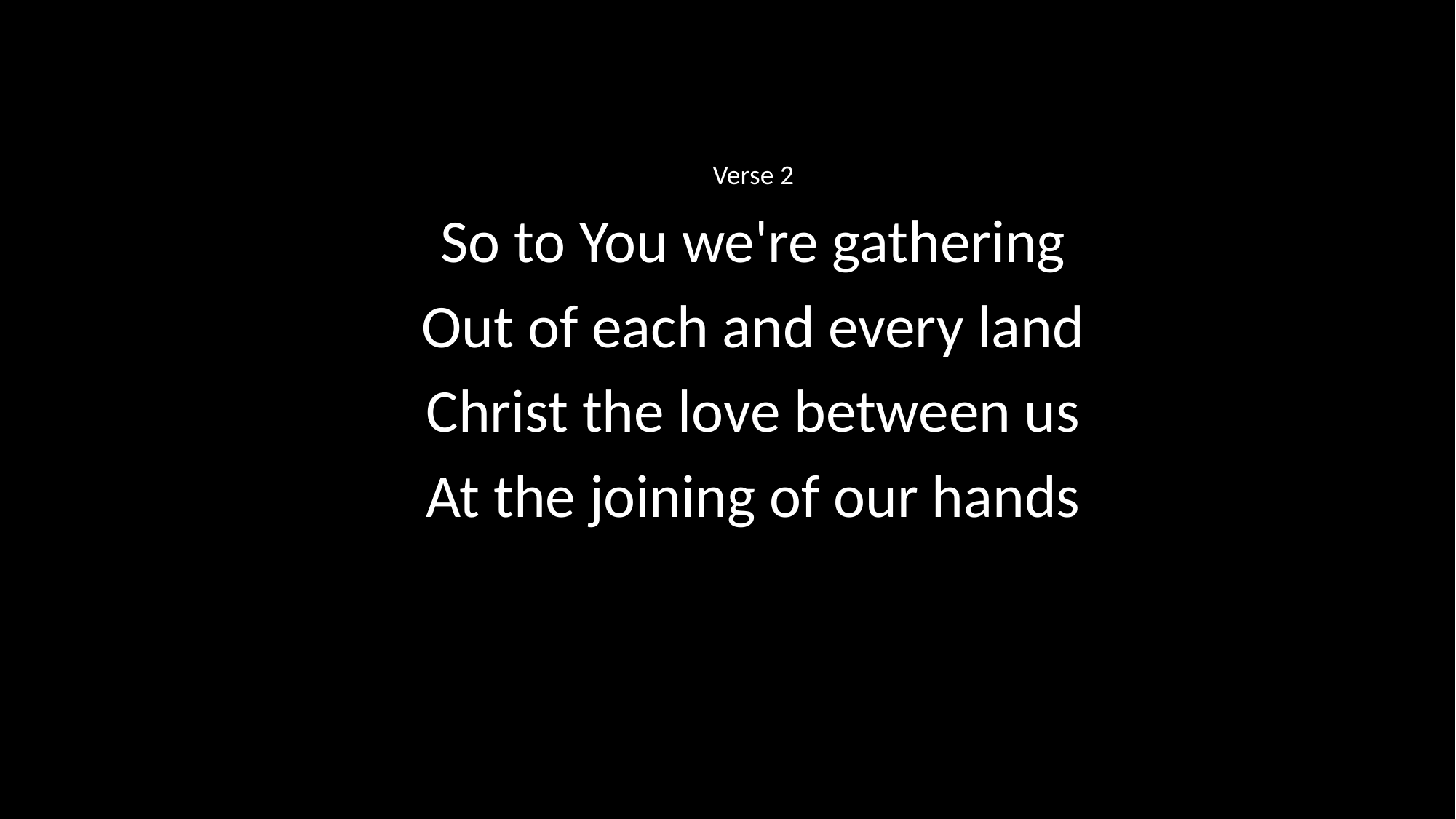

Verse 2
So to You we're gathering
Out of each and every land
Christ the love between us
At the joining of our hands